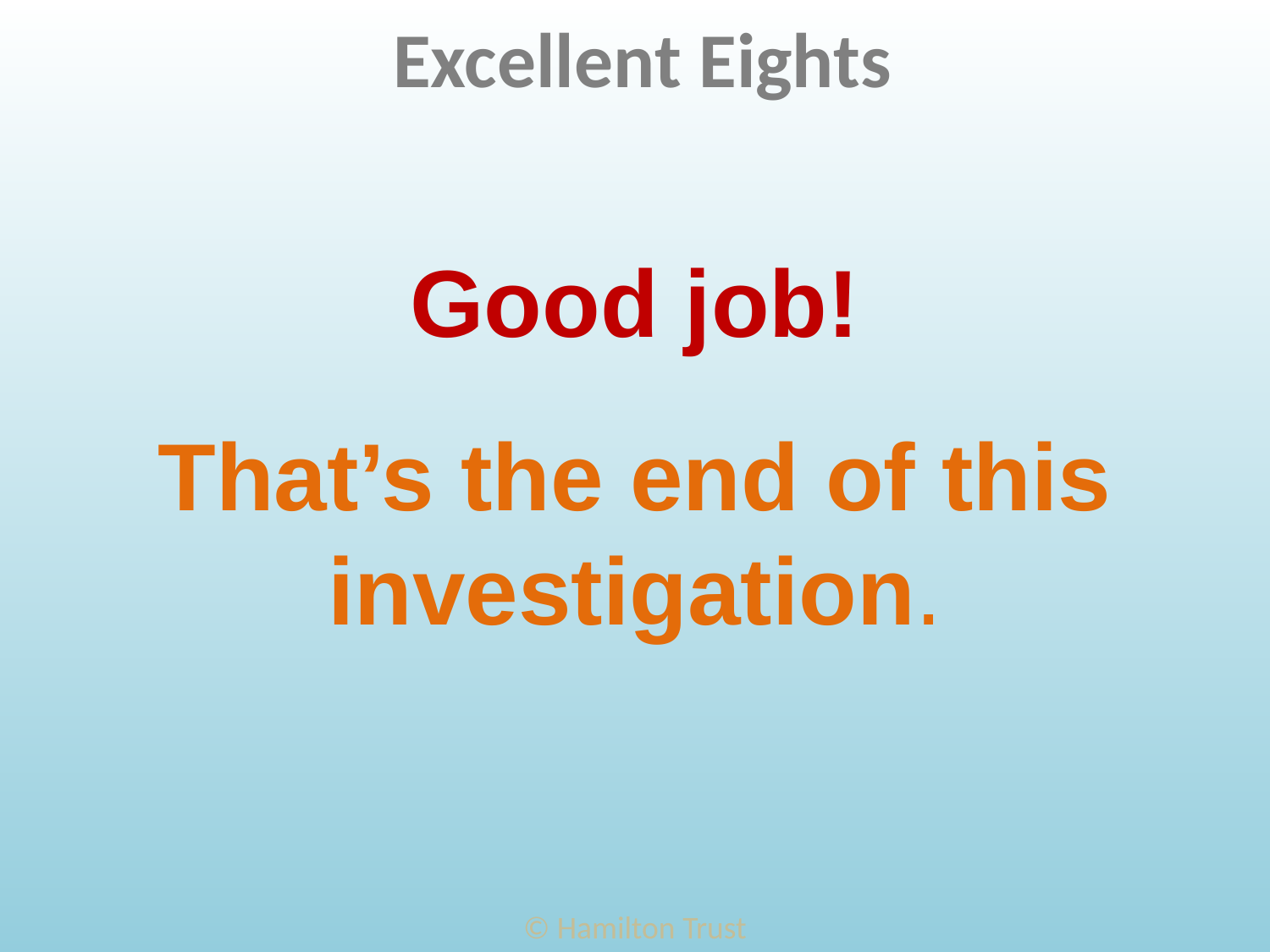

Excellent Eights
Good job!

That’s the end of this investigation.
© Hamilton Trust